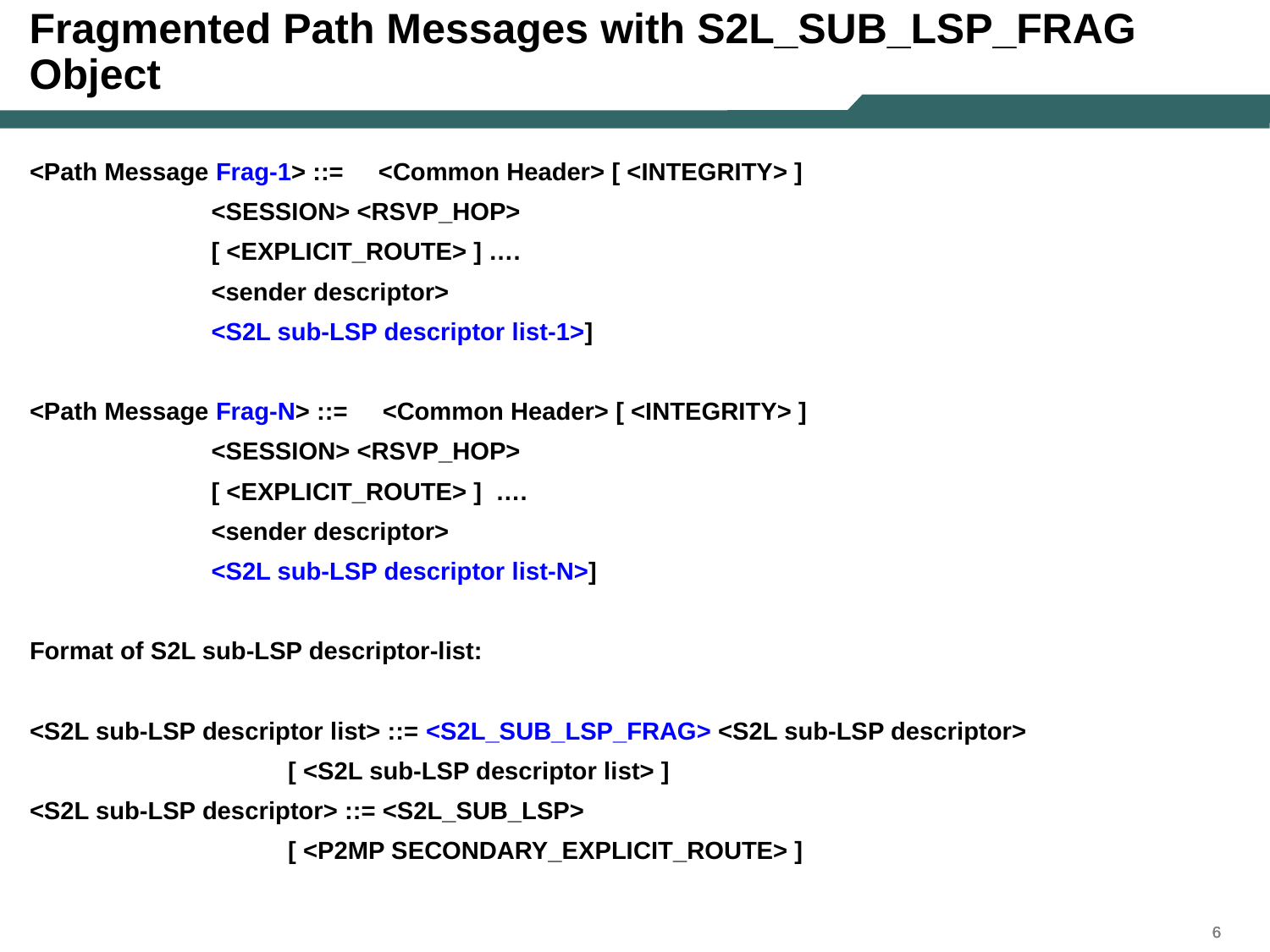

# Fragmented Path Messages with S2L_SUB_LSP_FRAG Object
<Path Message Frag-1> ::=     <Common Header> [ <INTEGRITY> ]
                          <SESSION> <RSVP_HOP>
                          [ <EXPLICIT_ROUTE> ] ….
                          <sender descriptor>
                          <S2L sub-LSP descriptor list-1>]

<Path Message Frag-N> ::=     <Common Header> [ <INTEGRITY> ]
                          <SESSION> <RSVP_HOP>
                          [ <EXPLICIT_ROUTE> ]  ….
                          <sender descriptor>
                          <S2L sub-LSP descriptor list-N>]

Format of S2L sub-LSP descriptor-list:

<S2L sub-LSP descriptor list> ::= <S2L_SUB_LSP_FRAG> <S2L sub-LSP descriptor>
                                     [ <S2L sub-LSP descriptor list> ]
<S2L sub-LSP descriptor> ::= <S2L_SUB_LSP>
                                     [ <P2MP SECONDARY_EXPLICIT_ROUTE> ]